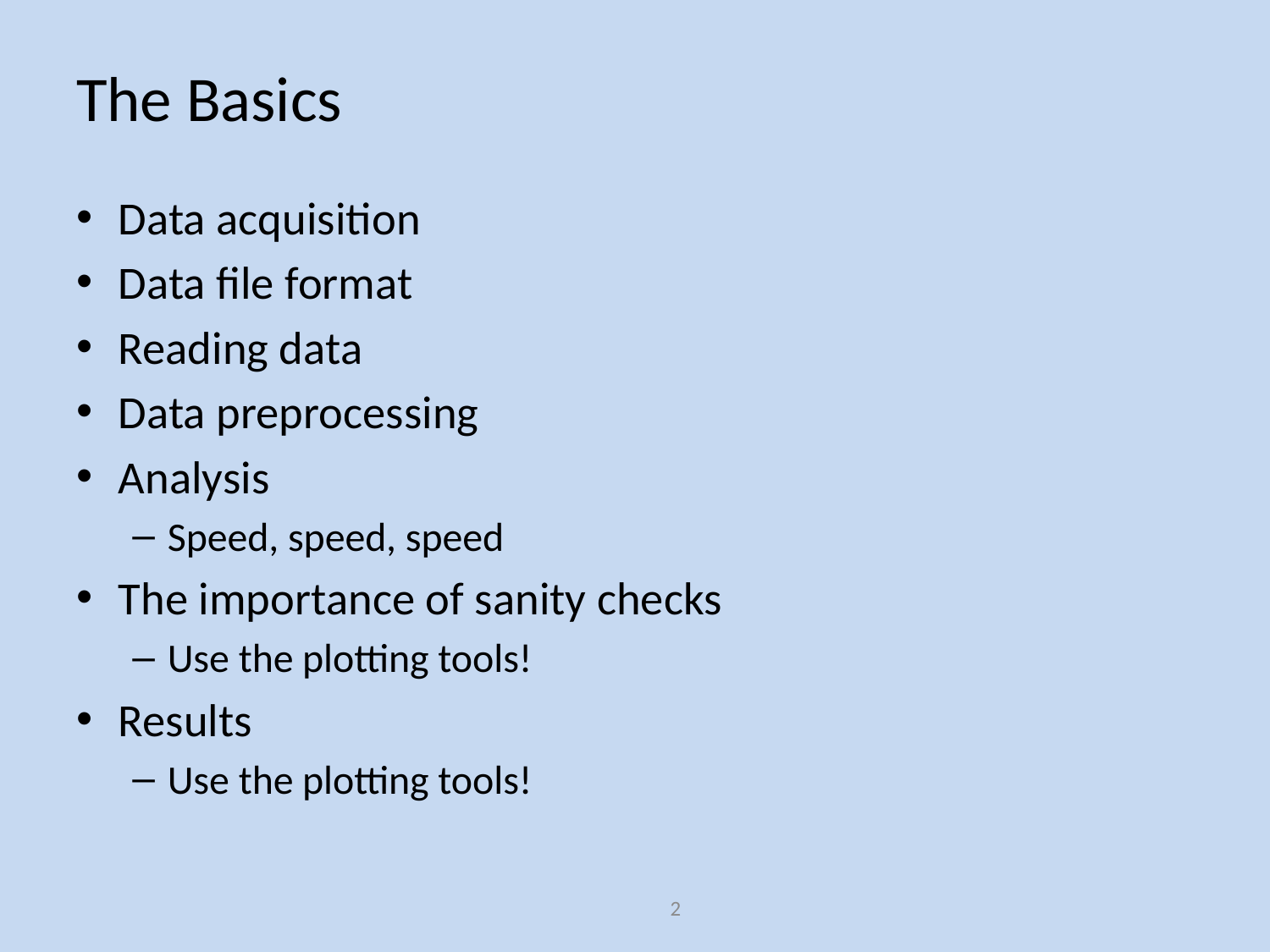

# The Basics
Data acquisition
Data file format
Reading data
Data preprocessing
Analysis
Speed, speed, speed
The importance of sanity checks
Use the plotting tools!
Results
Use the plotting tools!
2